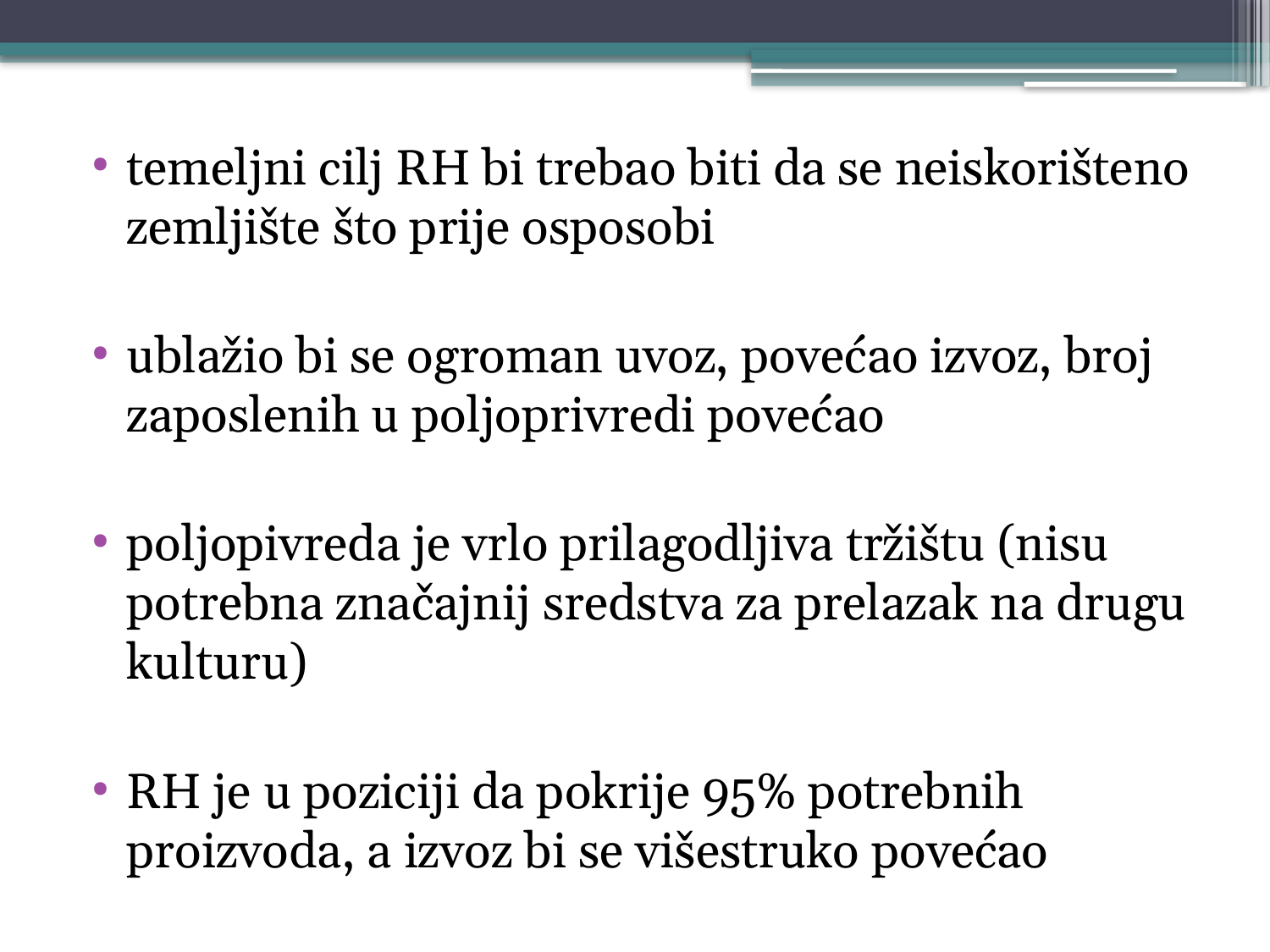

temeljni cilj RH bi trebao biti da se neiskorišteno zemljište što prije osposobi

ublažio bi se ogroman uvoz, povećao izvoz, broj zaposlenih u poljoprivredi povećao

poljopivreda je vrlo prilagodljiva tržištu (nisu potrebna značajnij sredstva za prelazak na drugu kulturu)

RH je u poziciji da pokrije 95% potrebnih proizvoda, a izvoz bi se višestruko povećao